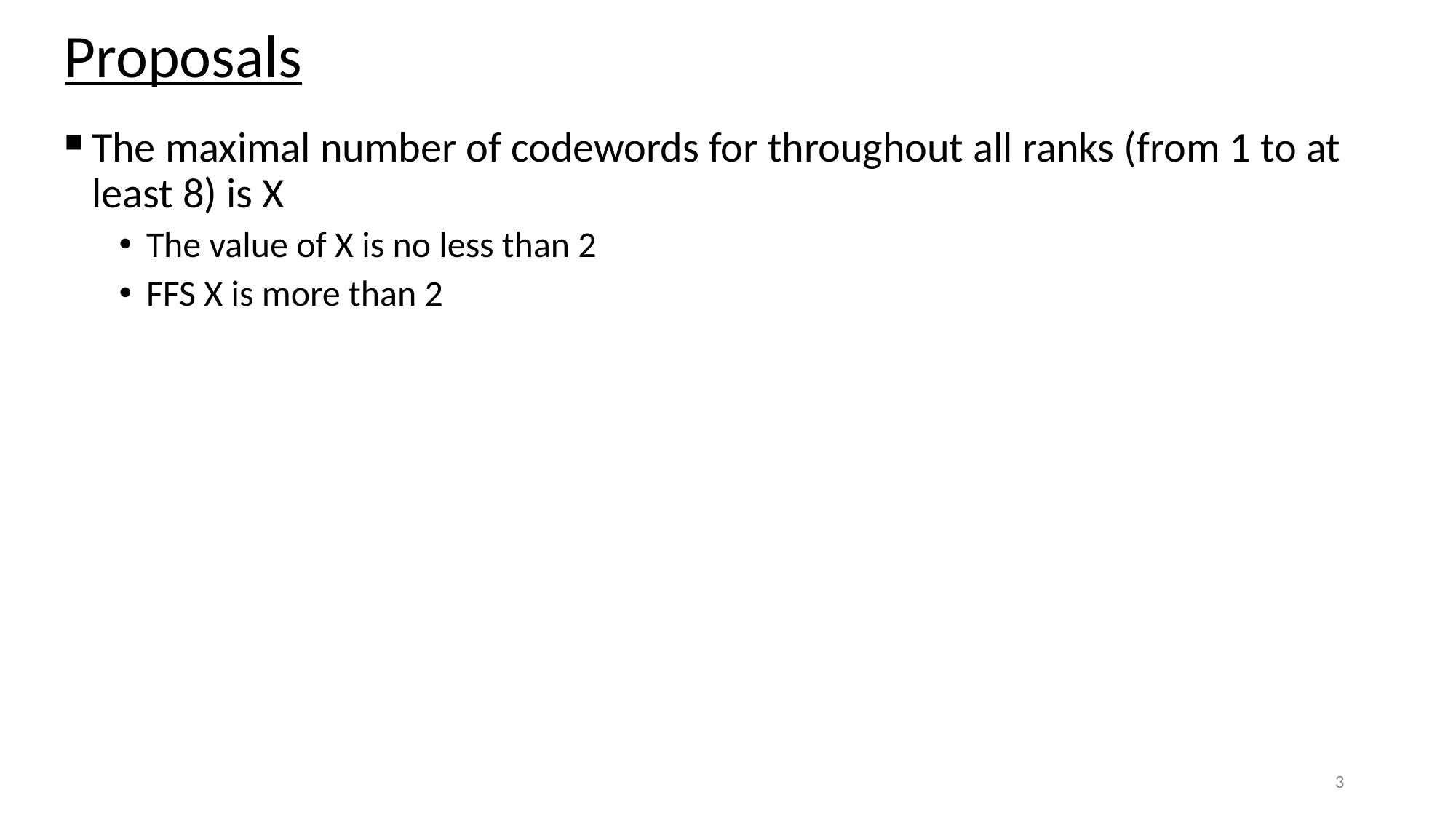

# Proposals
The maximal number of codewords for throughout all ranks (from 1 to at least 8) is X
The value of X is no less than 2
FFS X is more than 2
3